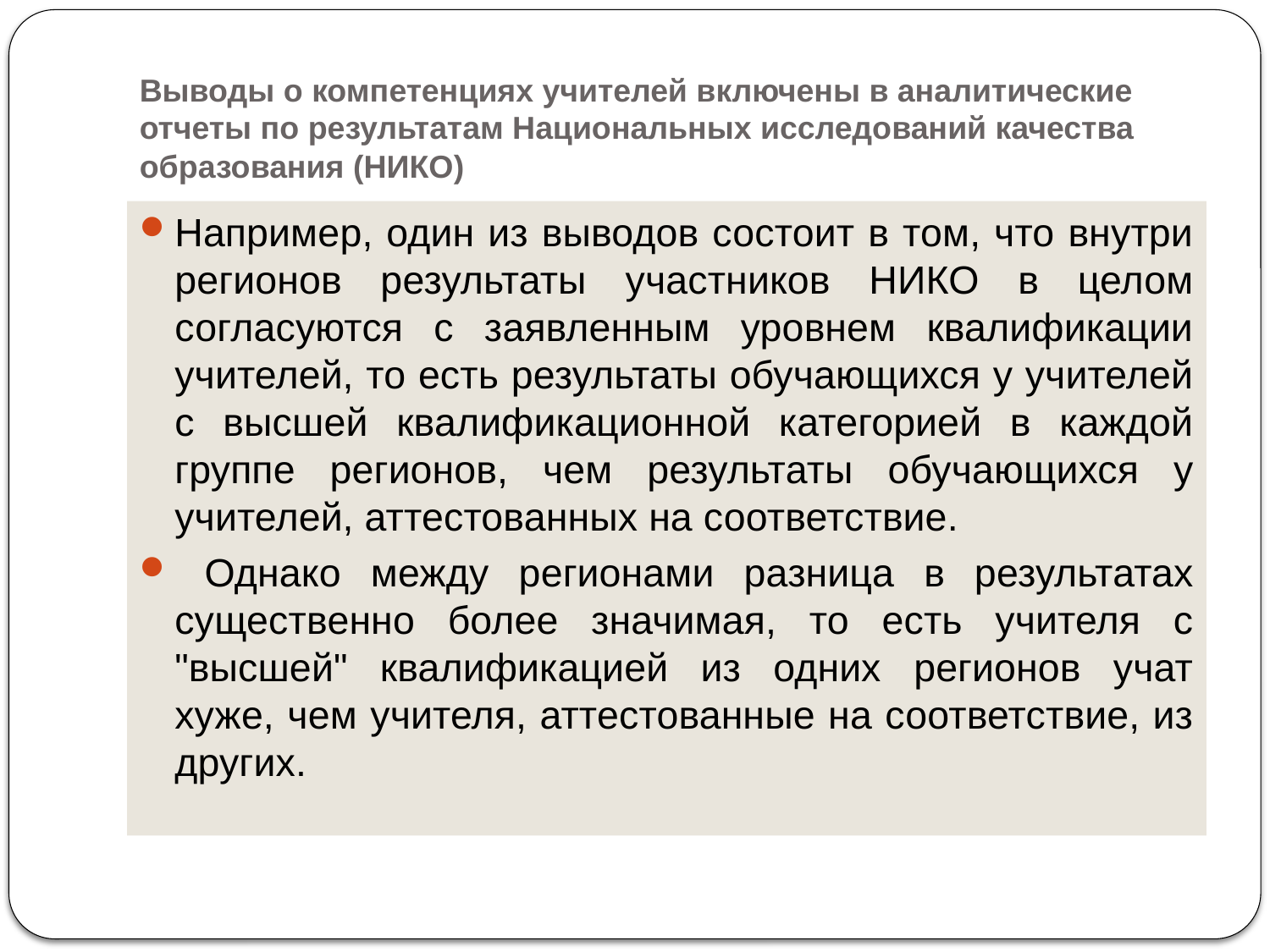

# Выводы о компетенциях учителей включены в аналитические отчеты по результатам Национальных исследований качества образования (НИКО)
Например, один из выводов состоит в том, что внутри регионов результаты участников НИКО в целом согласуются с заявленным уровнем квалификации учителей, то есть результаты обучающихся у учителей с высшей квалификационной категорией в каждой группе регионов, чем результаты обучающихся у учителей, аттестованных на соответствие.
 Однако между регионами разница в результатах существенно более значимая, то есть учителя с "высшей" квалификацией из одних регионов учат хуже, чем учителя, аттестованные на соответствие, из других.